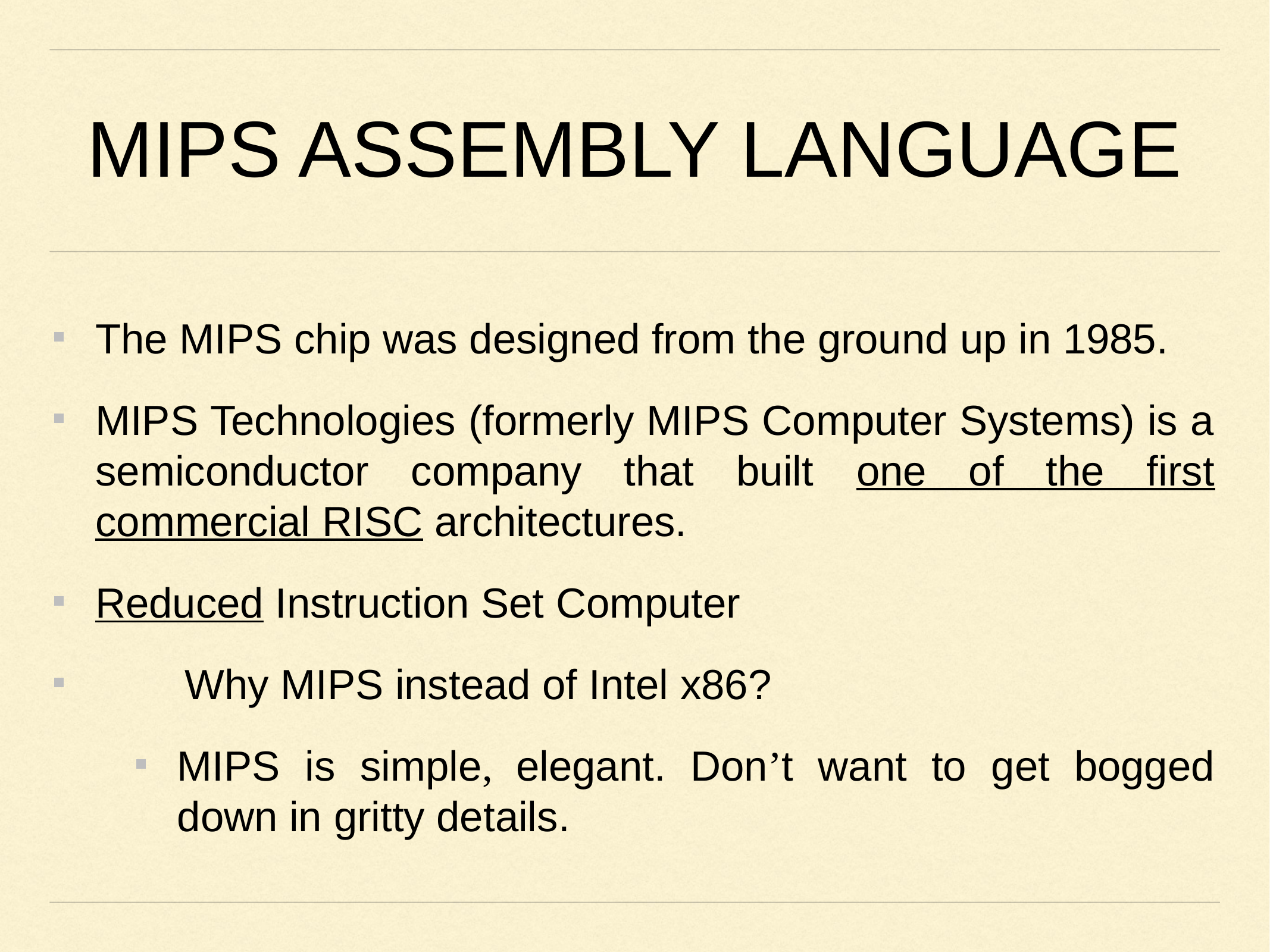

MIPS Assembly Language
The MIPS chip was designed from the ground up in 1985.
MIPS Technologies (formerly MIPS Computer Systems) is a semiconductor company that built one of the first commercial RISC architectures.
Reduced Instruction Set Computer
	Why MIPS instead of Intel x86?
MIPS is simple, elegant. Don’t want to get bogged down in gritty details.
6